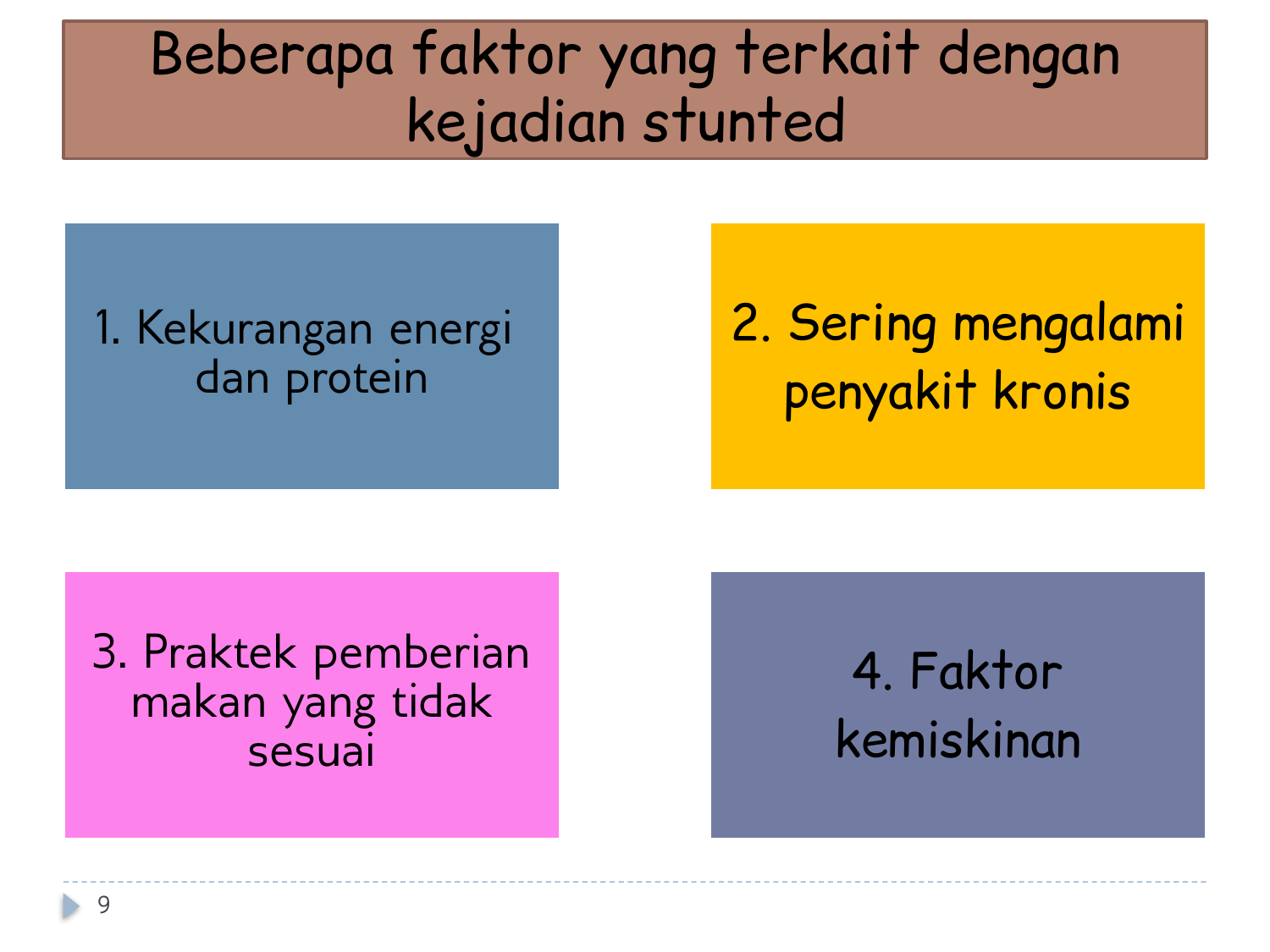

# Beberapa faktor yang terkait dengan kejadian stunted
1. Kekurangan energi
dan protein
2. Sering mengalami penyakit kronis
3. Praktek pemberian makan yang tidak sesuai
4. Faktor kemiskinan
9